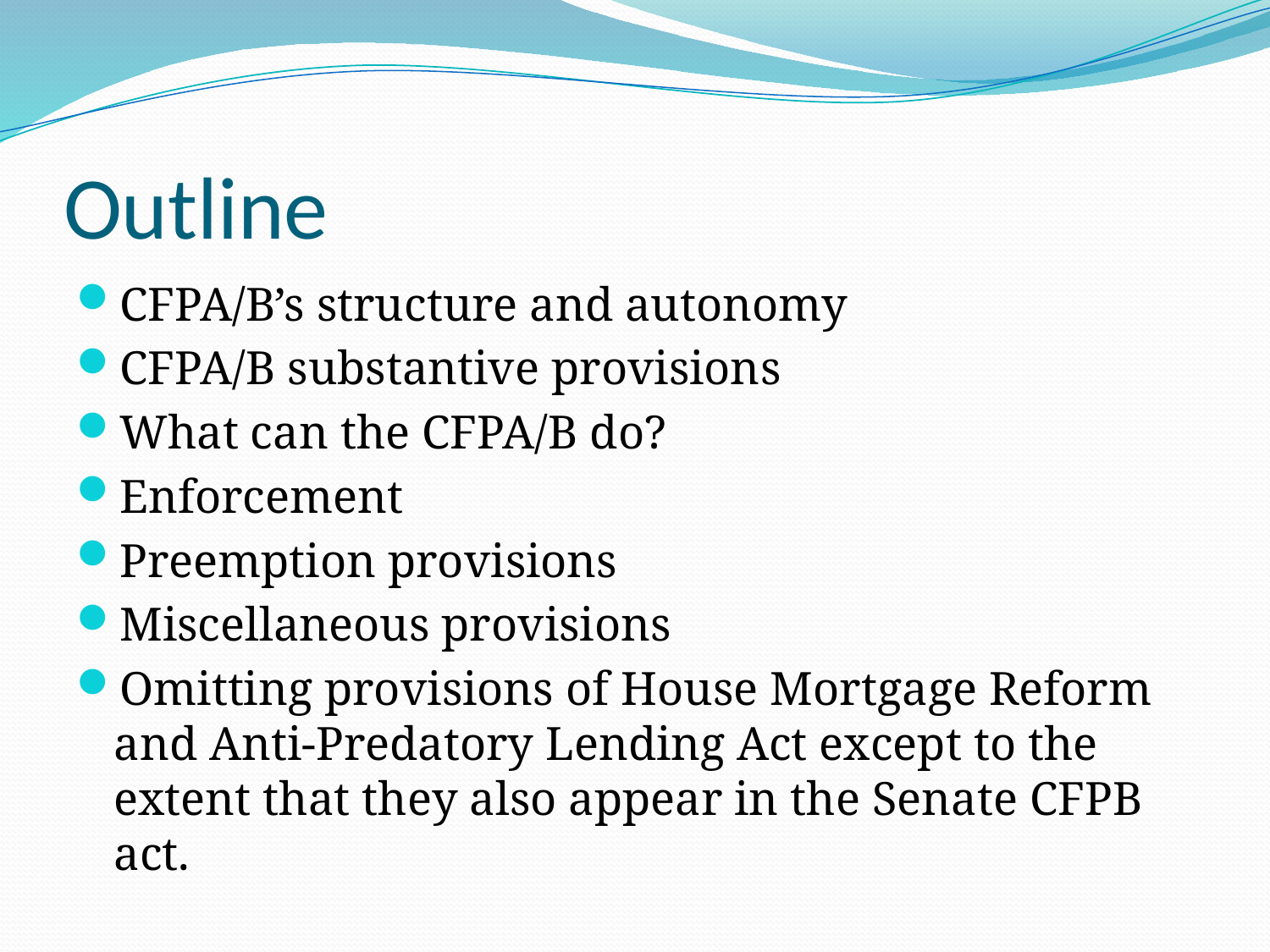

Outline
CFPA/B’s structure and autonomy
CFPA/B substantive provisions
What can the CFPA/B do?
Enforcement
Preemption provisions
Miscellaneous provisions
Omitting provisions of House Mortgage Reform and Anti-Predatory Lending Act except to the extent that they also appear in the Senate CFPB act.